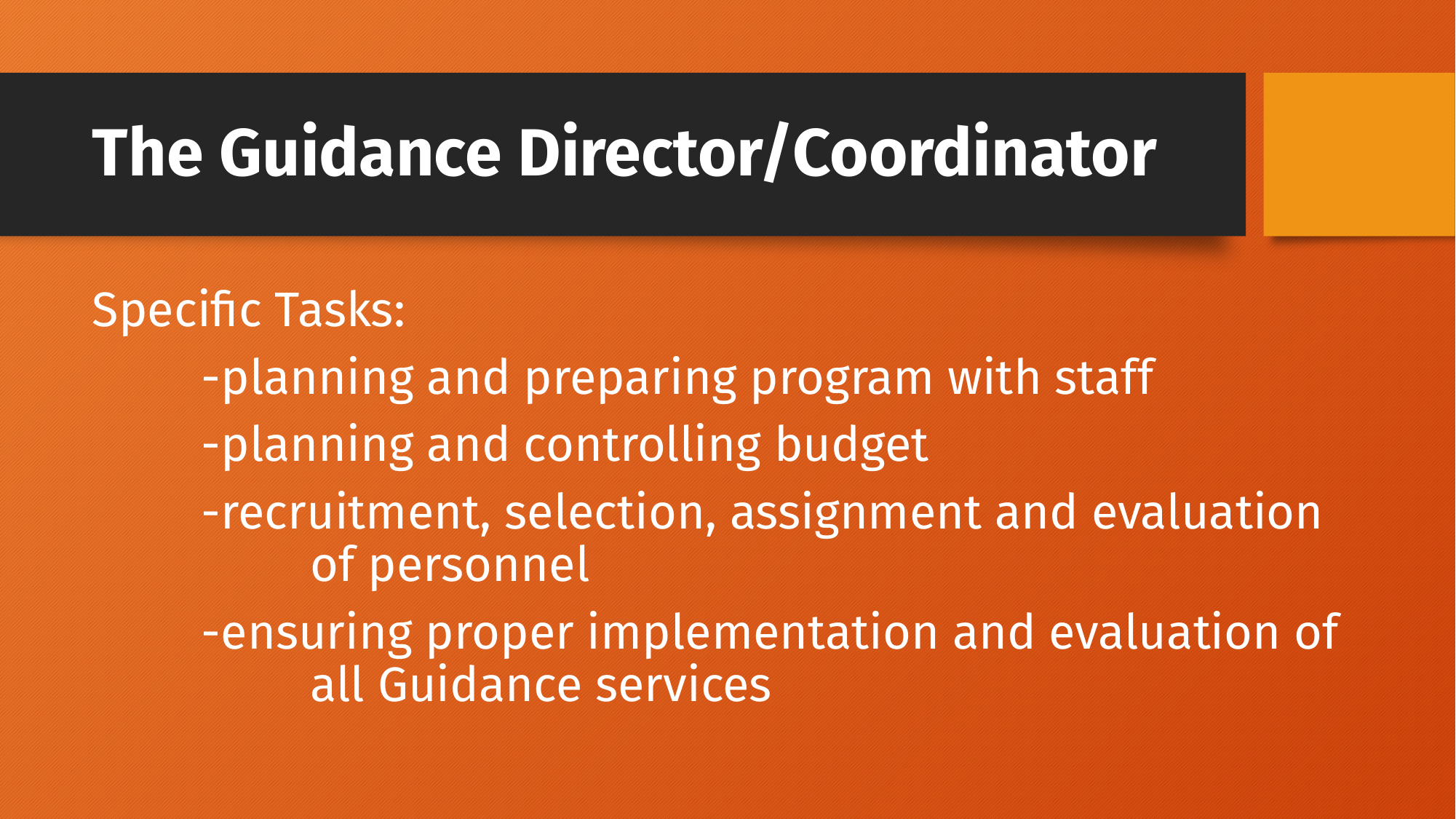

# The Guidance Director/Coordinator
Specific Tasks:
	-planning and preparing program with staff
	-planning and controlling budget
	-recruitment, selection, assignment and evaluation 		of personnel
	-ensuring proper implementation and evaluation of 		all Guidance services